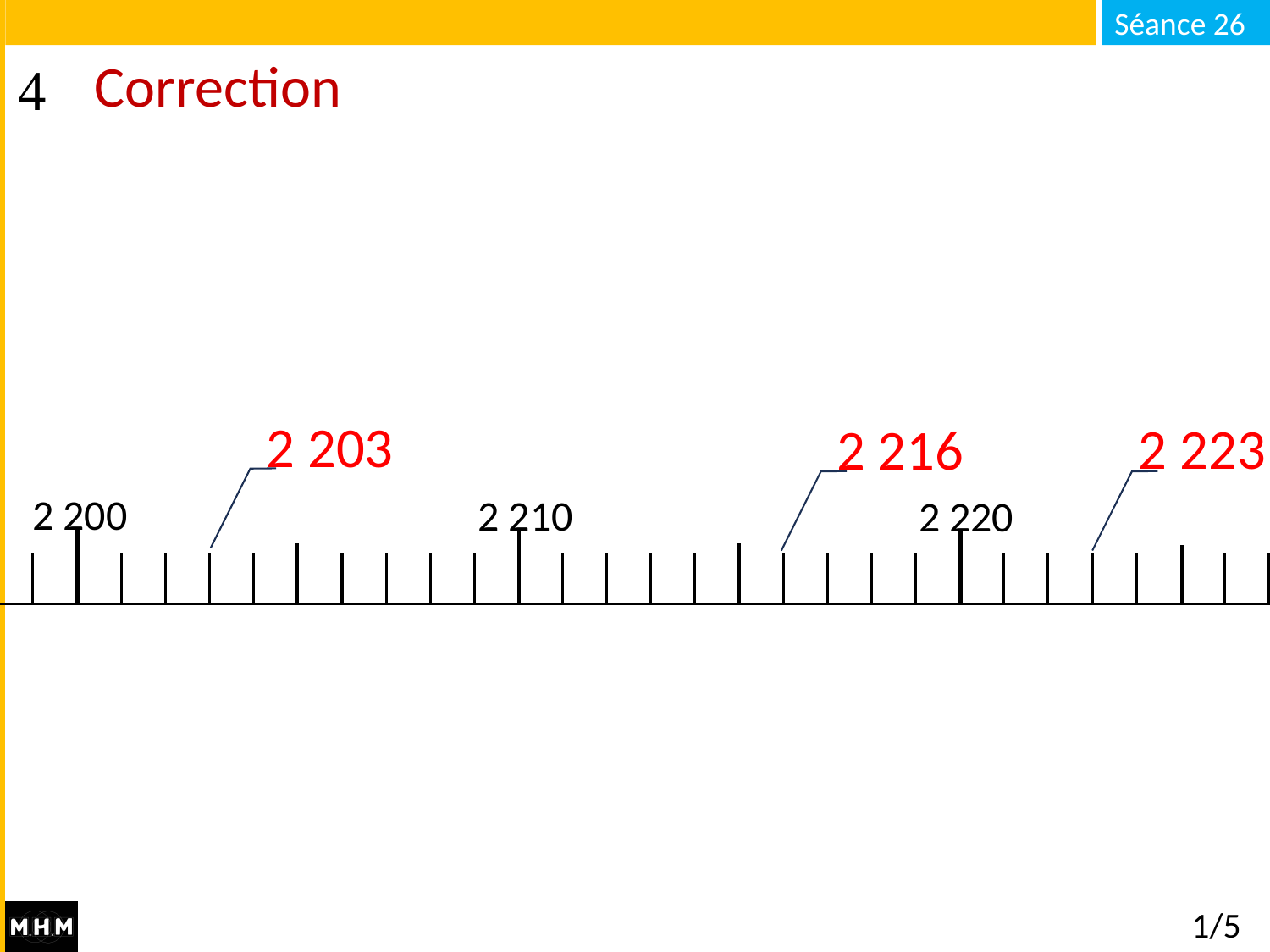

# Correction
2 203
2 223
2 216

2 200
2 210
2 220
1/5